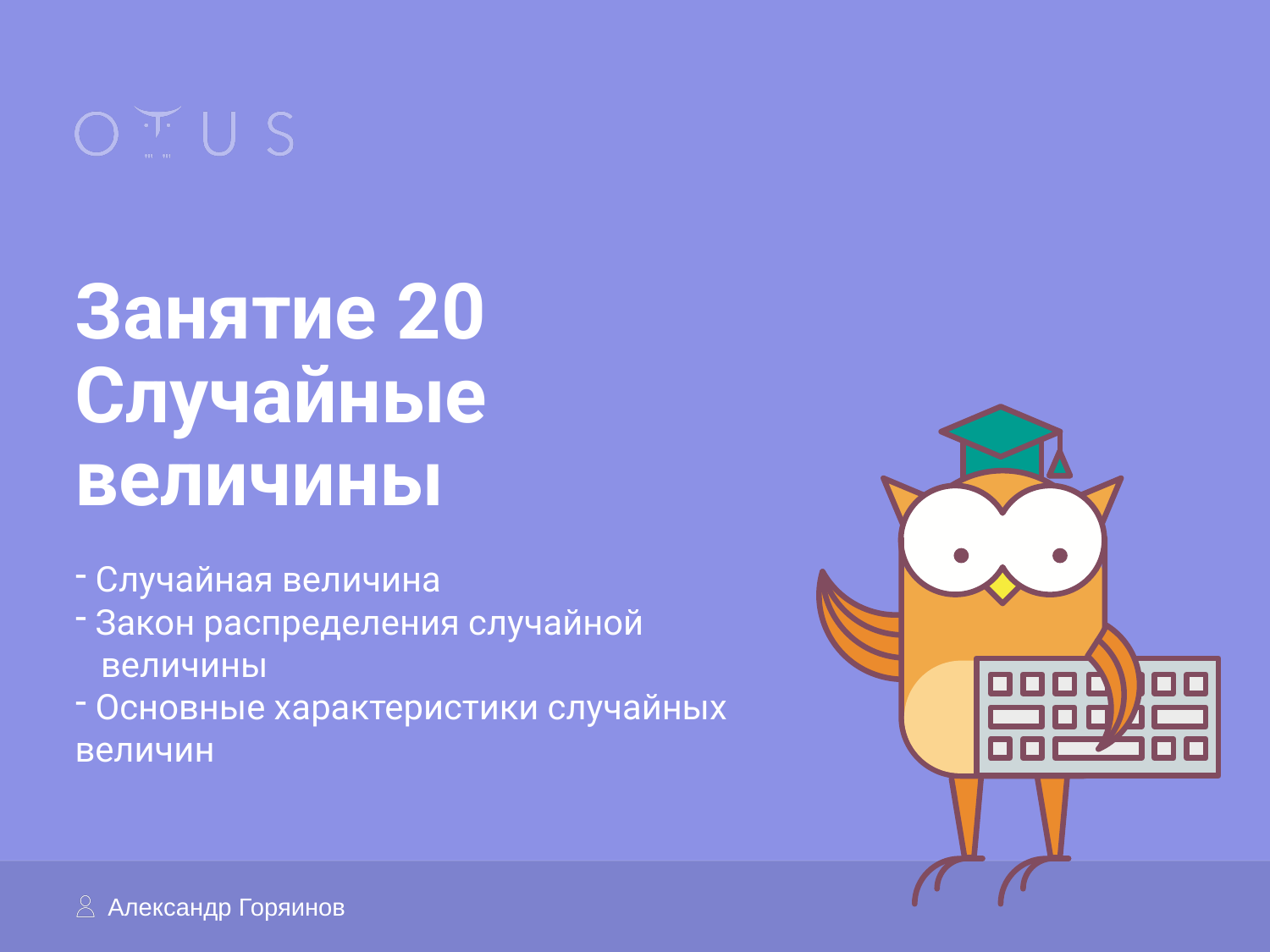

# Занятие 20 Случайные величины
 Случайная величина
 Закон распределения случайной
   величины
 Основные характеристики случайных величин
Александр Горяинов